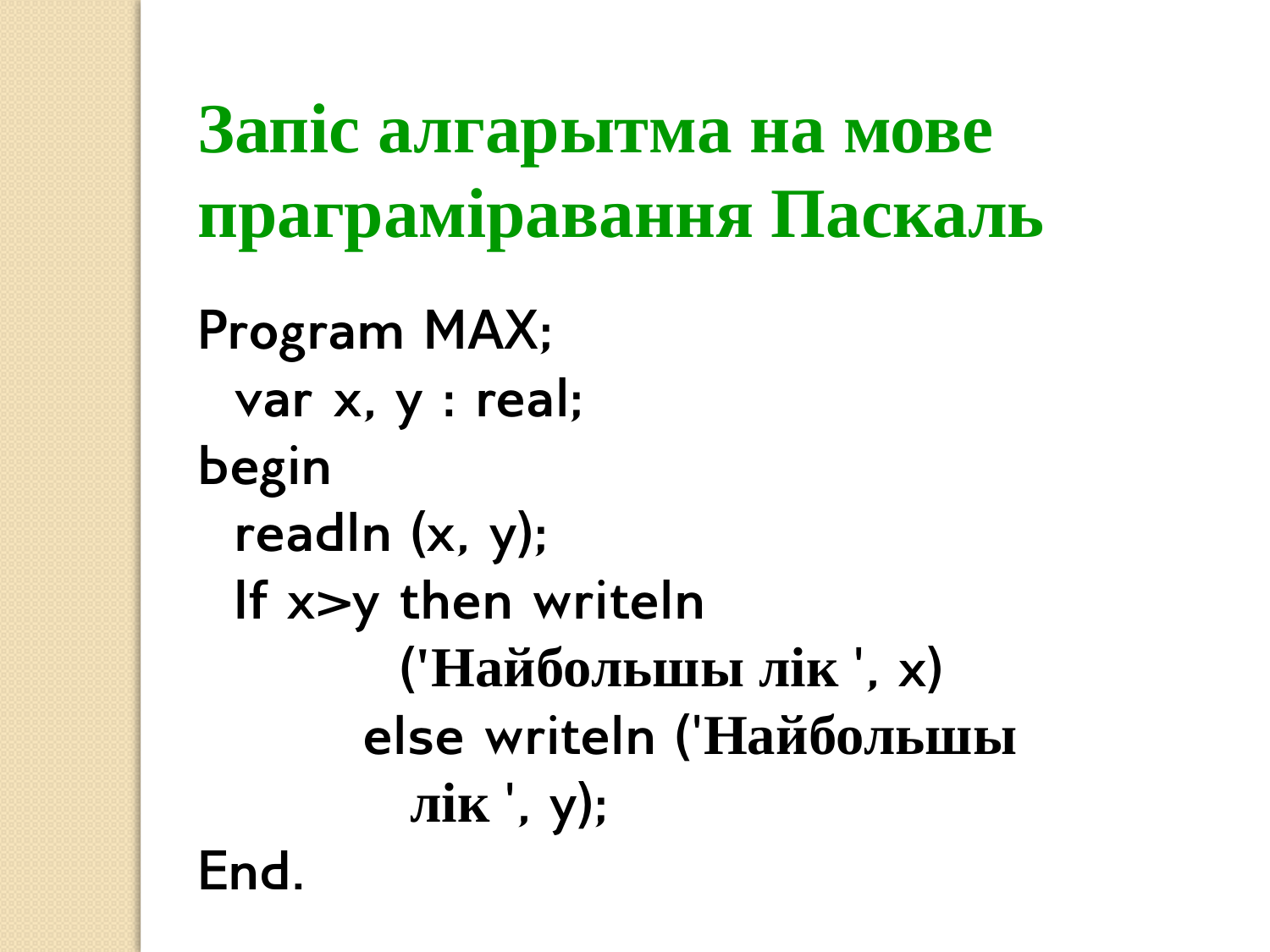

Запіс алгарытма на мове праграміравання Паскаль
program example;
Program MAX;
  var x, y : real;
begin
  readln (x, y);
  If x>y then writeln
           ('Найбольшы лік ', x)
         else writeln ('Найбольшы
               лік ', y);
End.